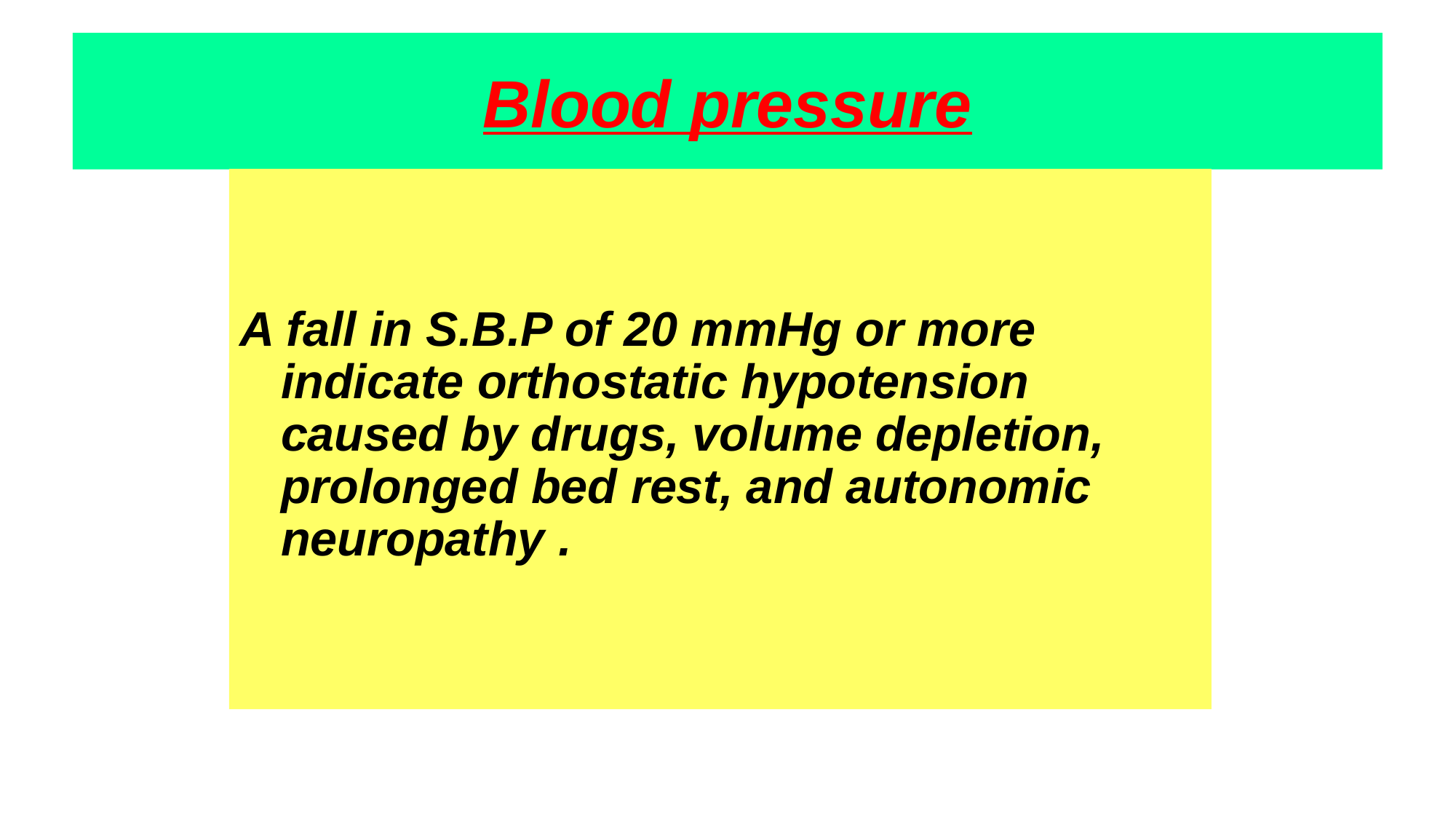

# Blood pressure

A fall in S.B.P of 20 mmHg or more indicate orthostatic hypotension caused by drugs, volume depletion, prolonged bed rest, and autonomic neuropathy .